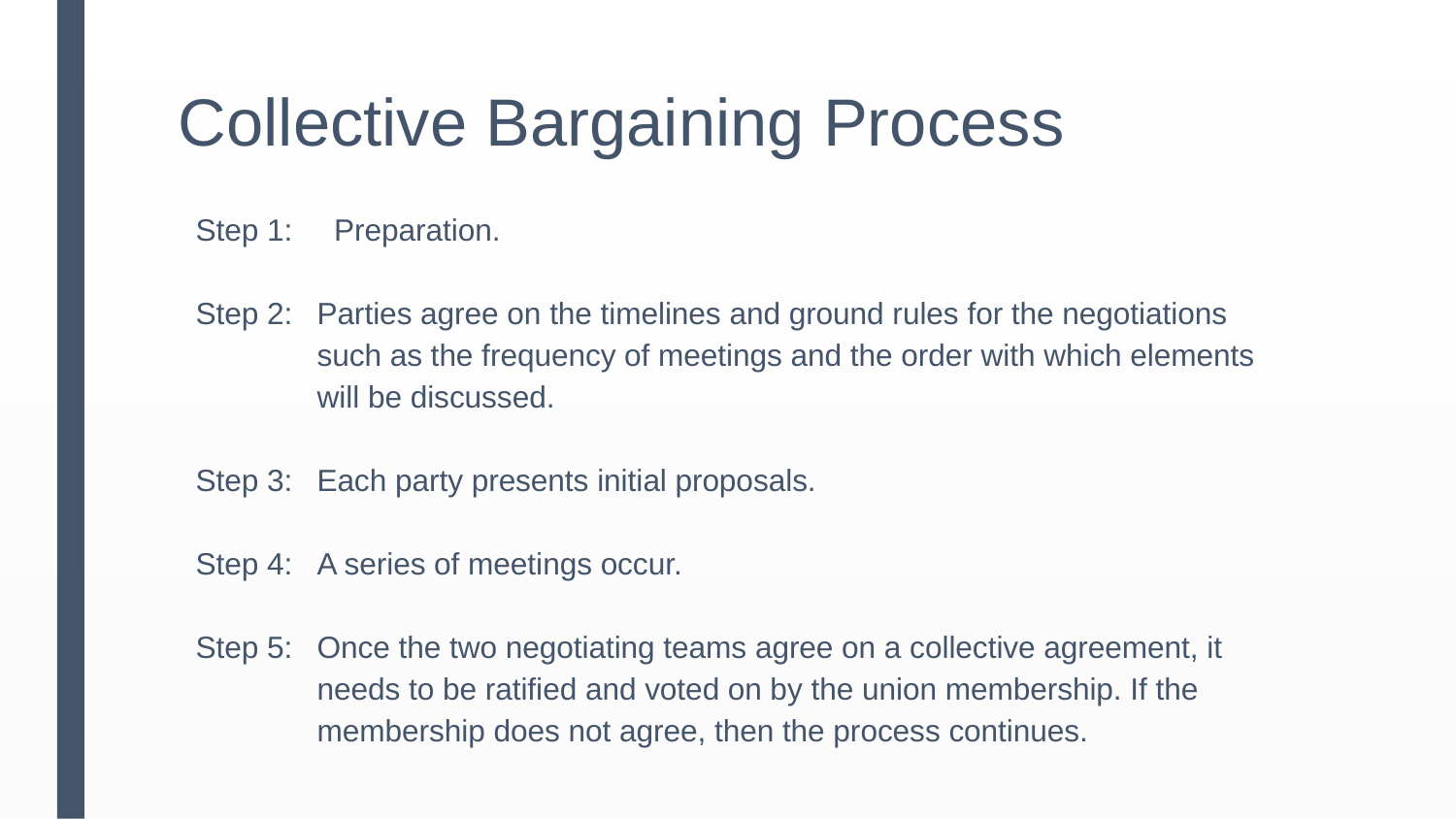

# Collective Bargaining Process
Step 1: 	Preparation.

Step 2: 	Parties agree on the timelines and ground rules for the negotiations such as the frequency of meetings and the order with which elements will be discussed.

Step 3: 	Each party presents initial proposals.

Step 4: 	A series of meetings occur.

Step 5: 	Once the two negotiating teams agree on a collective agreement, it needs to be ratified and voted on by the union membership. If the membership does not agree, then the process continues.